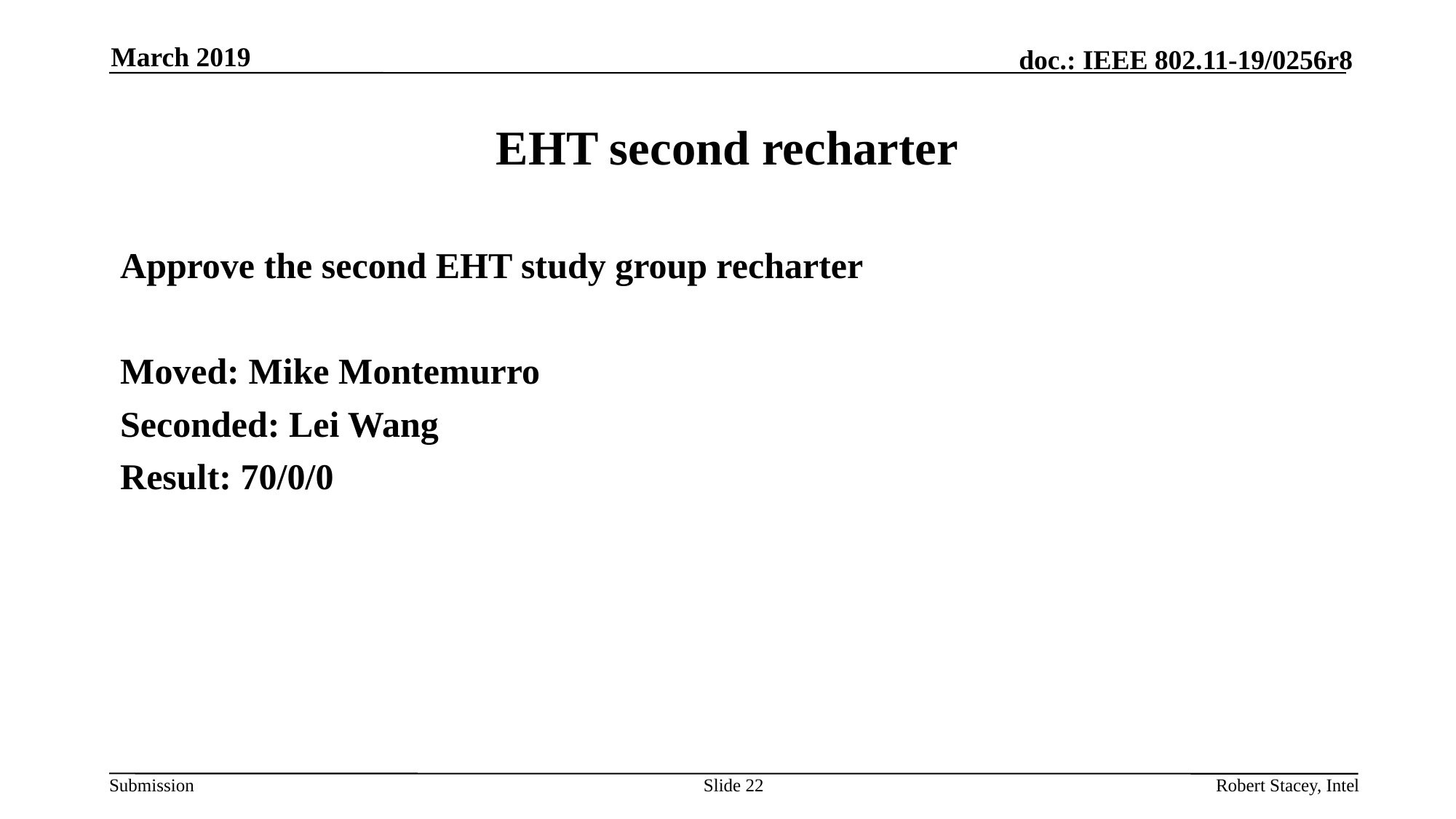

March 2019
# EHT second recharter
Approve the second EHT study group recharter

Moved: Mike Montemurro
Seconded: Lei Wang
Result: 70/0/0
Slide 22
Robert Stacey, Intel